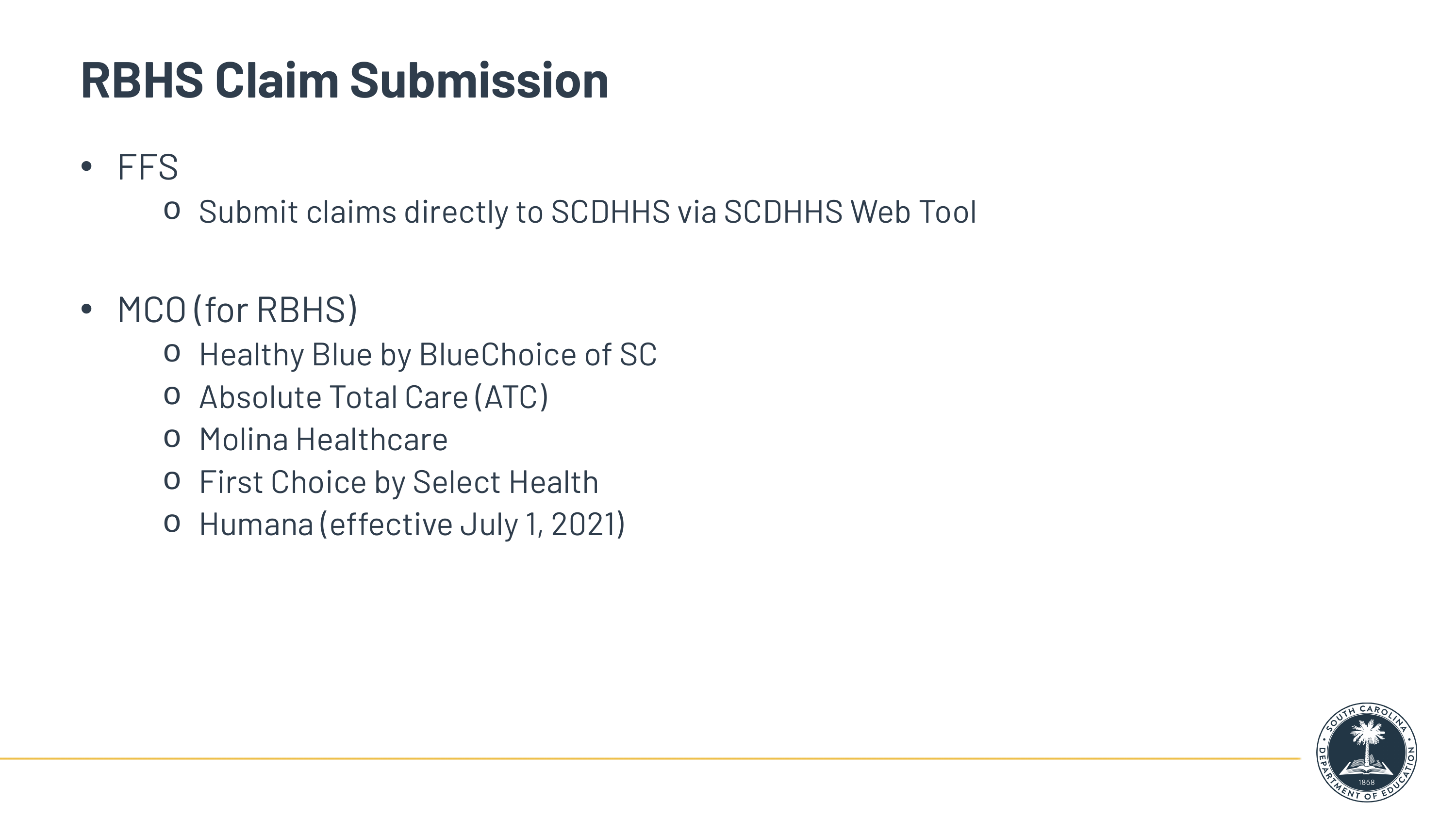

# RBHS Claim Submission
FFS
Submit claims directly to SCDHHS via SCDHHS Web Tool

MCO (for RBHS)
Healthy Blue by BlueChoice of SC
Absolute Total Care (ATC)
Molina Healthcare
First Choice by Select Health
Humana (effective July 1, 2021)